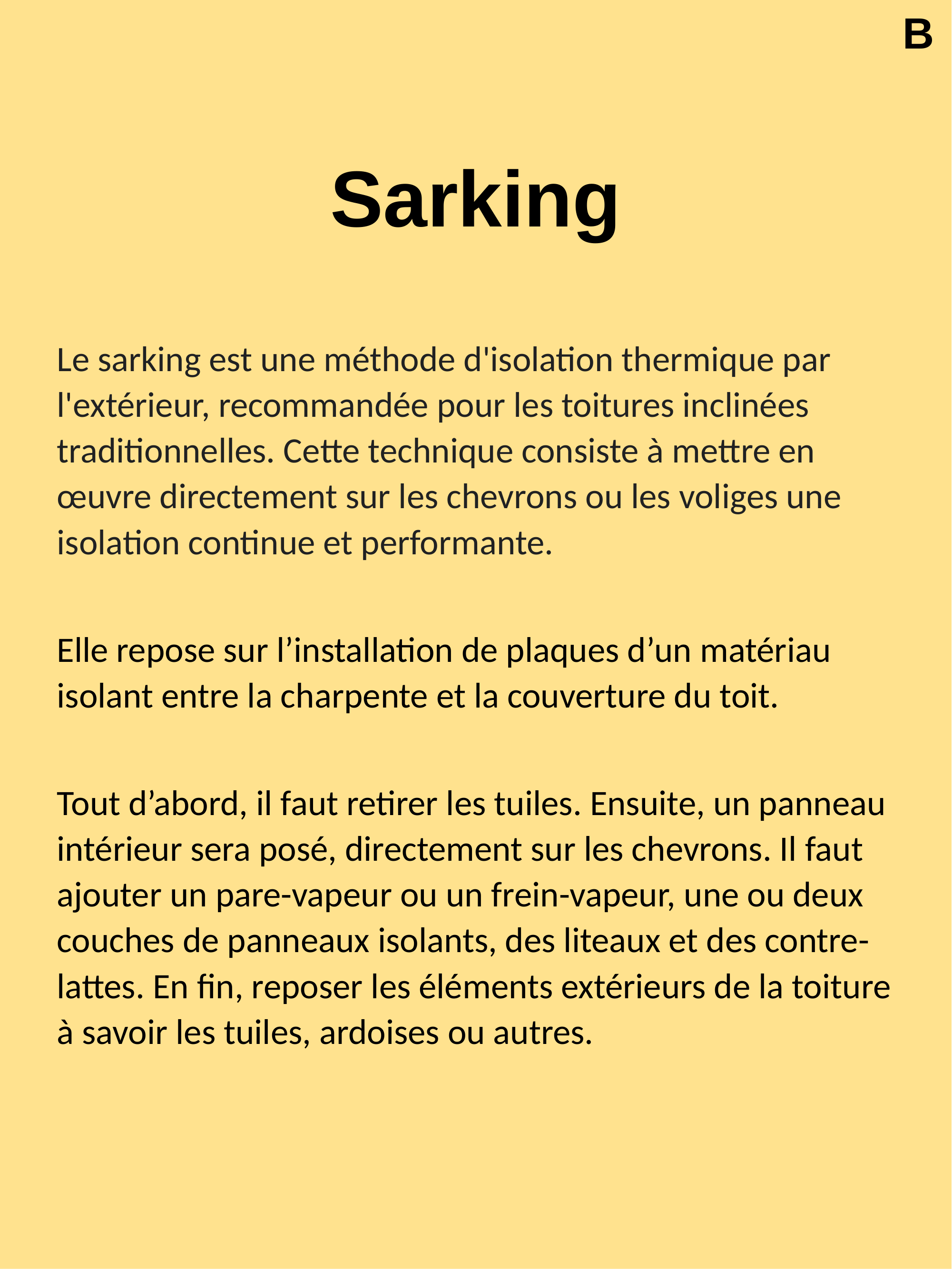

B
Sarking
Le sarking est une méthode d'isolation thermique par l'extérieur, recommandée pour les toitures inclinées traditionnelles. Cette technique consiste à mettre en œuvre directement sur les chevrons ou les voliges une isolation continue et performante.

Elle repose sur l’installation de plaques d’un matériau isolant entre la charpente et la couverture du toit.

Tout d’abord, il faut retirer les tuiles. Ensuite, un panneau intérieur sera posé, directement sur les chevrons. Il faut ajouter un pare-vapeur ou un frein-vapeur, une ou deux couches de panneaux isolants, des liteaux et des contre-lattes. En fin, reposer les éléments extérieurs de la toiture à savoir les tuiles, ardoises ou autres.